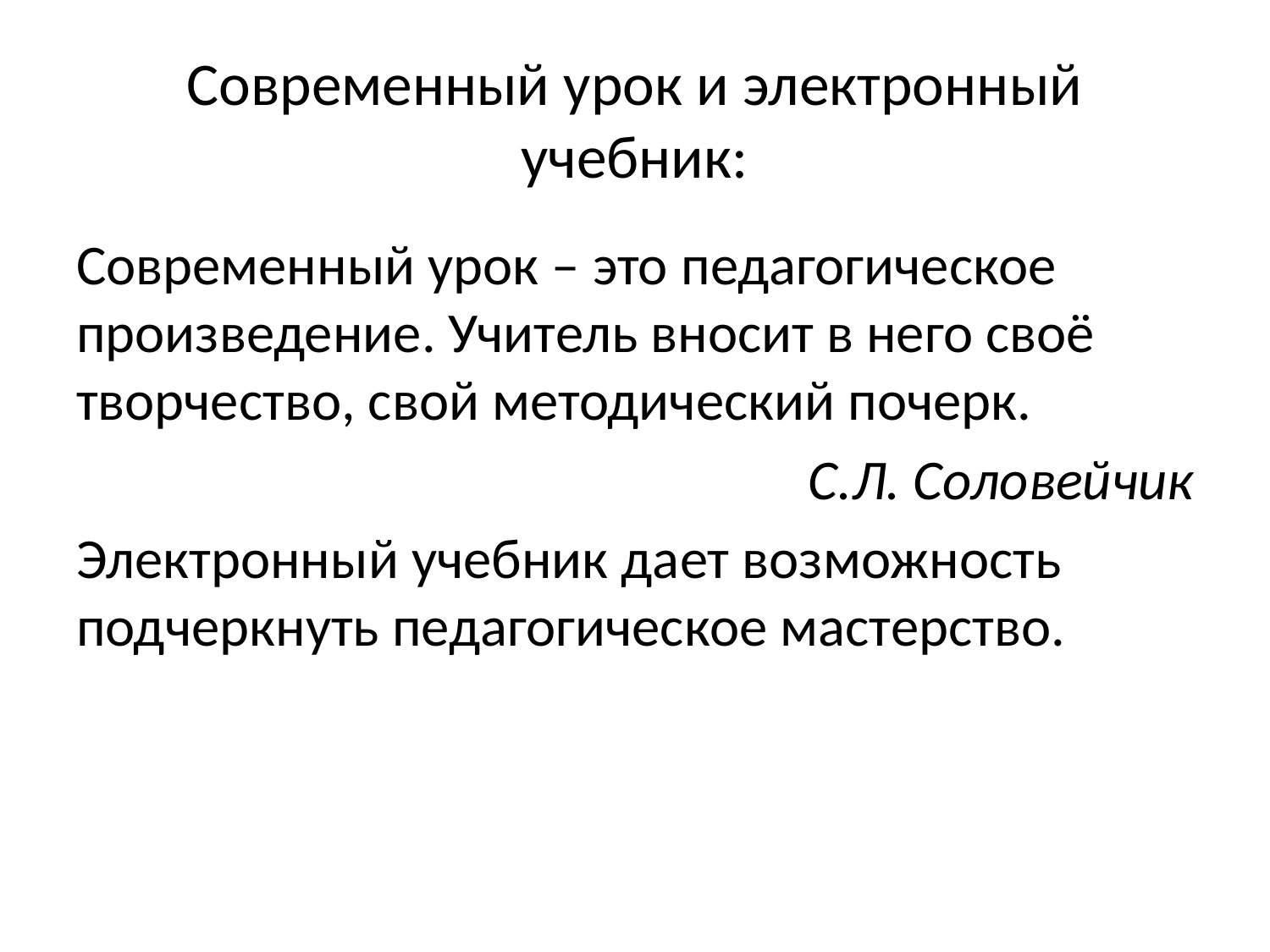

# Современный урок и электронный учебник:
Современный урок – это педагогическое произведение. Учитель вносит в него своё творчество, свой методический почерк.
С.Л. Соловейчик
Электронный учебник дает возможность подчеркнуть педагогическое мастерство.